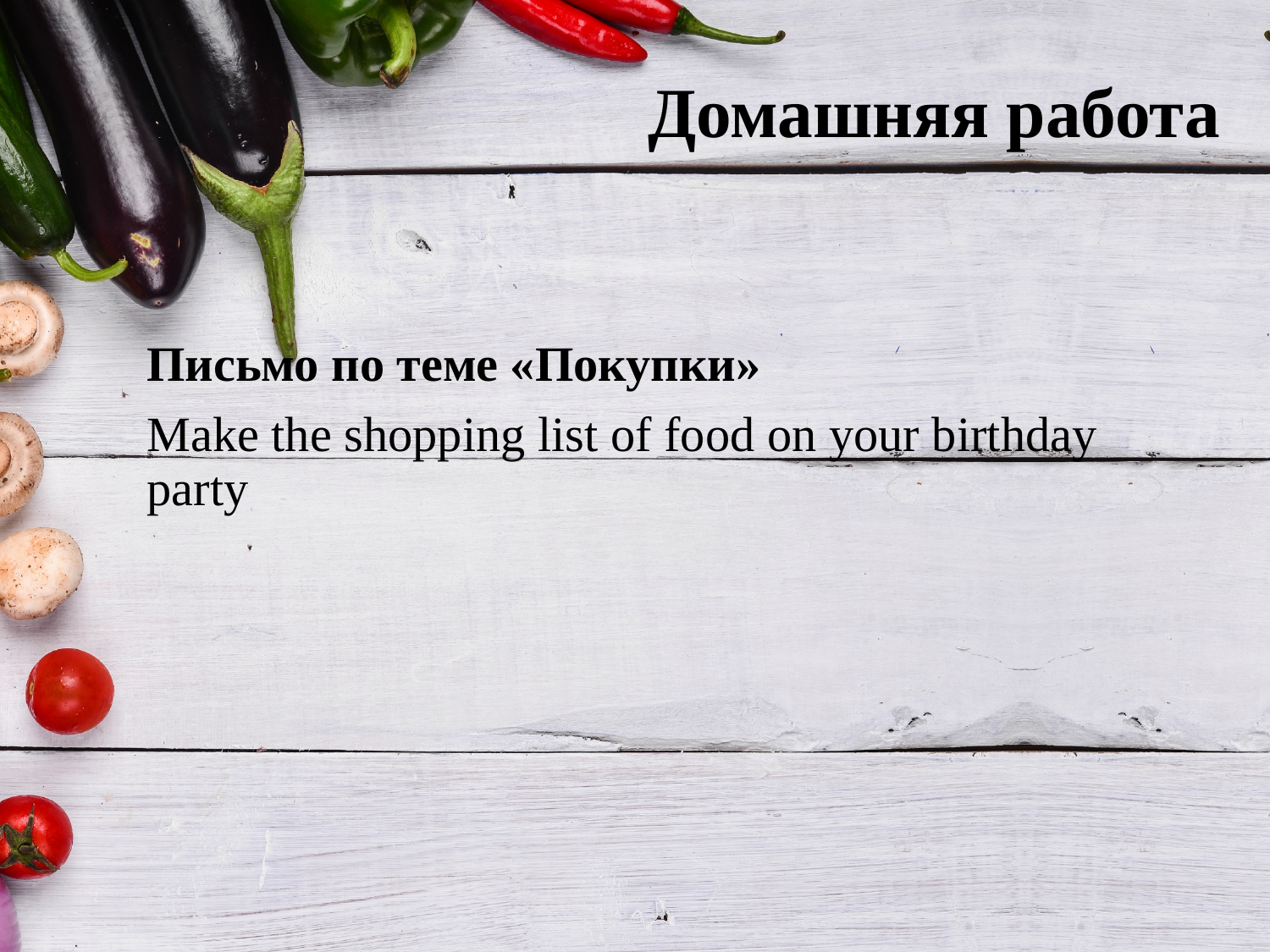

# Домашняя работа
Письмо по теме «Покупки»
Make the shopping list of food on your birthday party